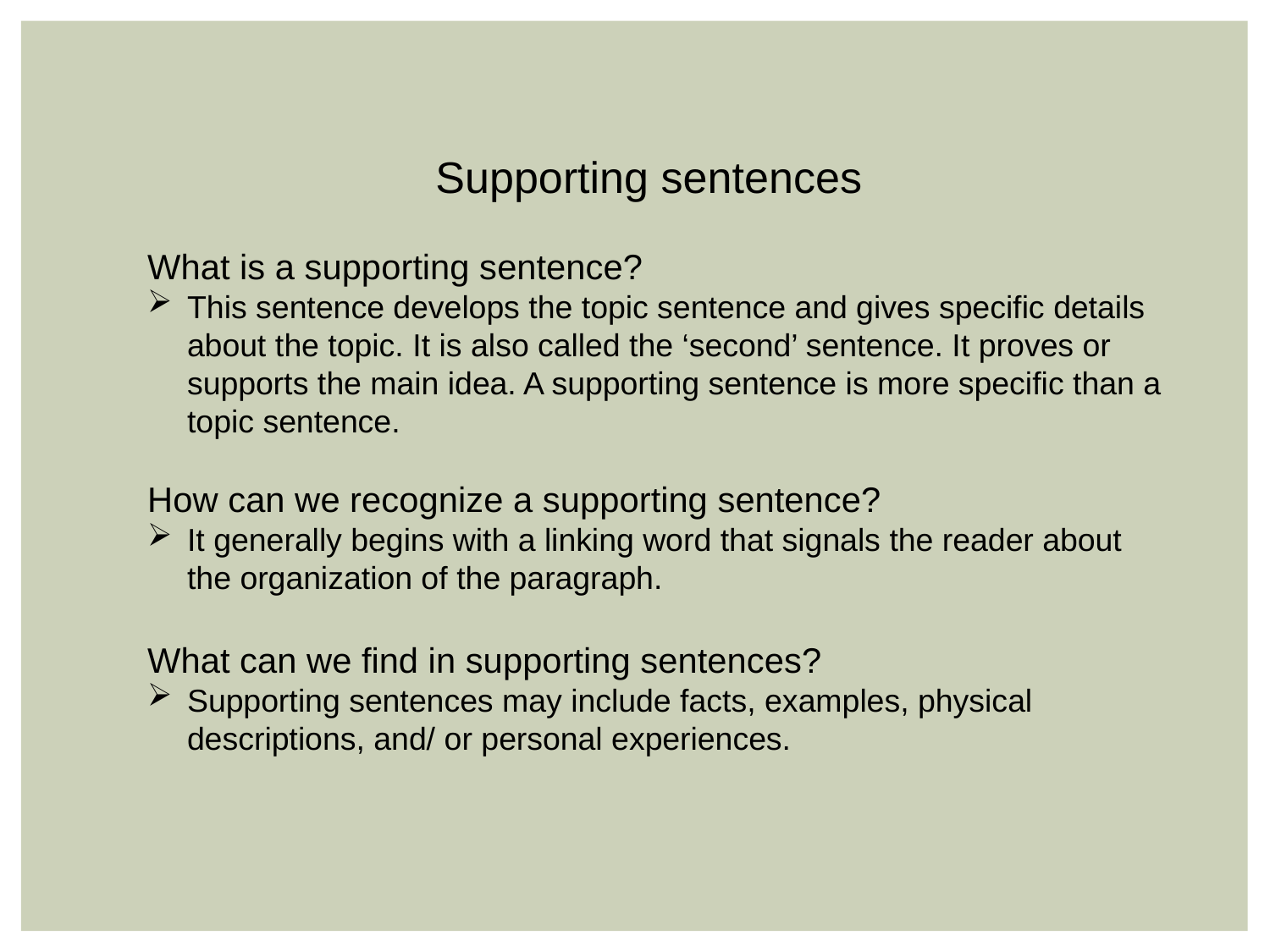

Supporting sentences

What is a supporting sentence?
This sentence develops the topic sentence and gives specific details about the topic. It is also called the ‘second’ sentence. It proves or supports the main idea. A supporting sentence is more specific than a topic sentence.

How can we recognize a supporting sentence?
It generally begins with a linking word that signals the reader about the organization of the paragraph.

What can we find in supporting sentences?
Supporting sentences may include facts, examples, physical descriptions, and/ or personal experiences.